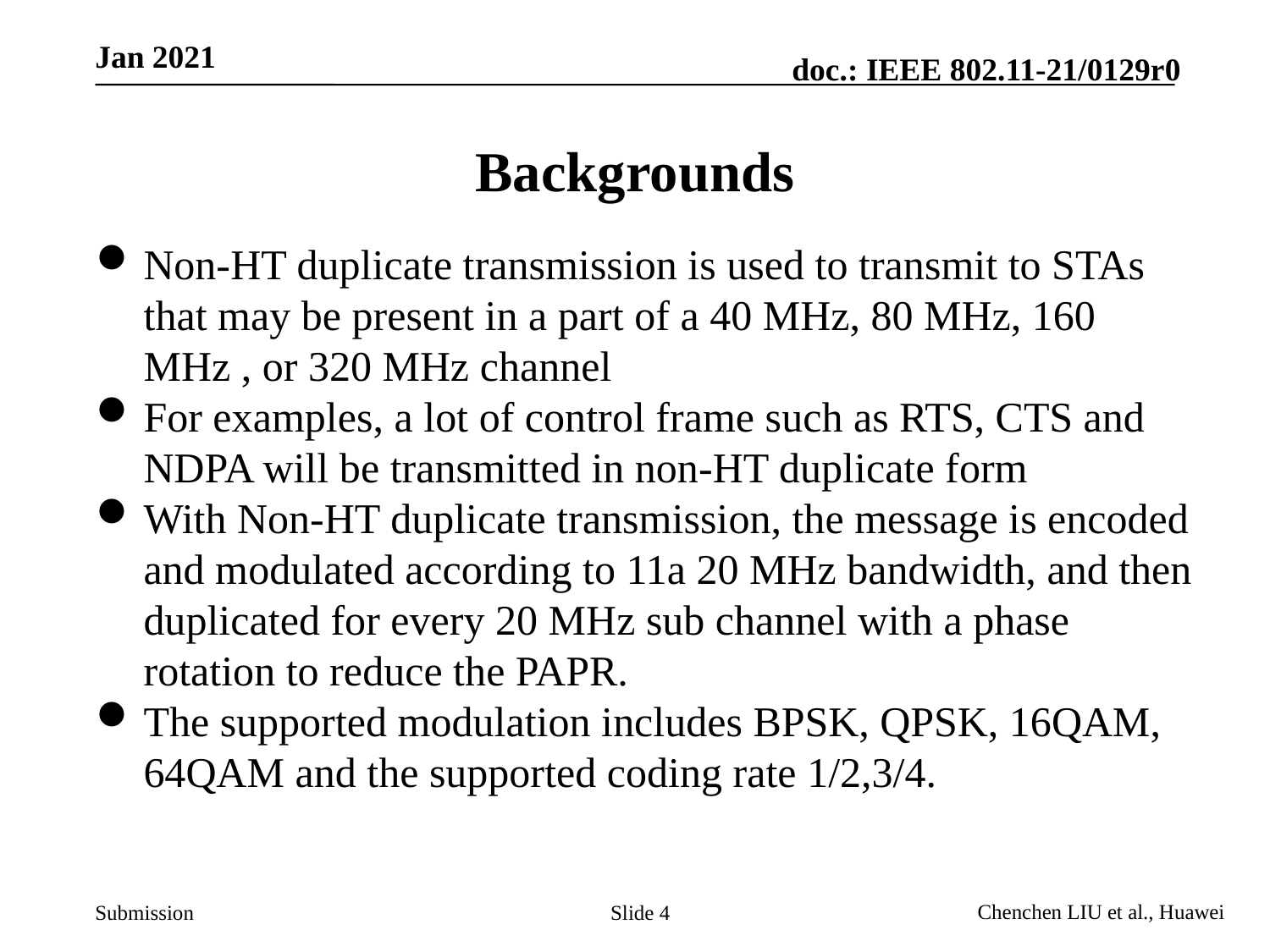

# Backgrounds
Non-HT duplicate transmission is used to transmit to STAs that may be present in a part of a 40 MHz, 80 MHz, 160 MHz , or 320 MHz channel
For examples, a lot of control frame such as RTS, CTS and NDPA will be transmitted in non-HT duplicate form
With Non-HT duplicate transmission, the message is encoded and modulated according to 11a 20 MHz bandwidth, and then duplicated for every 20 MHz sub channel with a phase rotation to reduce the PAPR.
The supported modulation includes BPSK, QPSK, 16QAM, 64QAM and the supported coding rate 1/2,3/4.
Slide 4